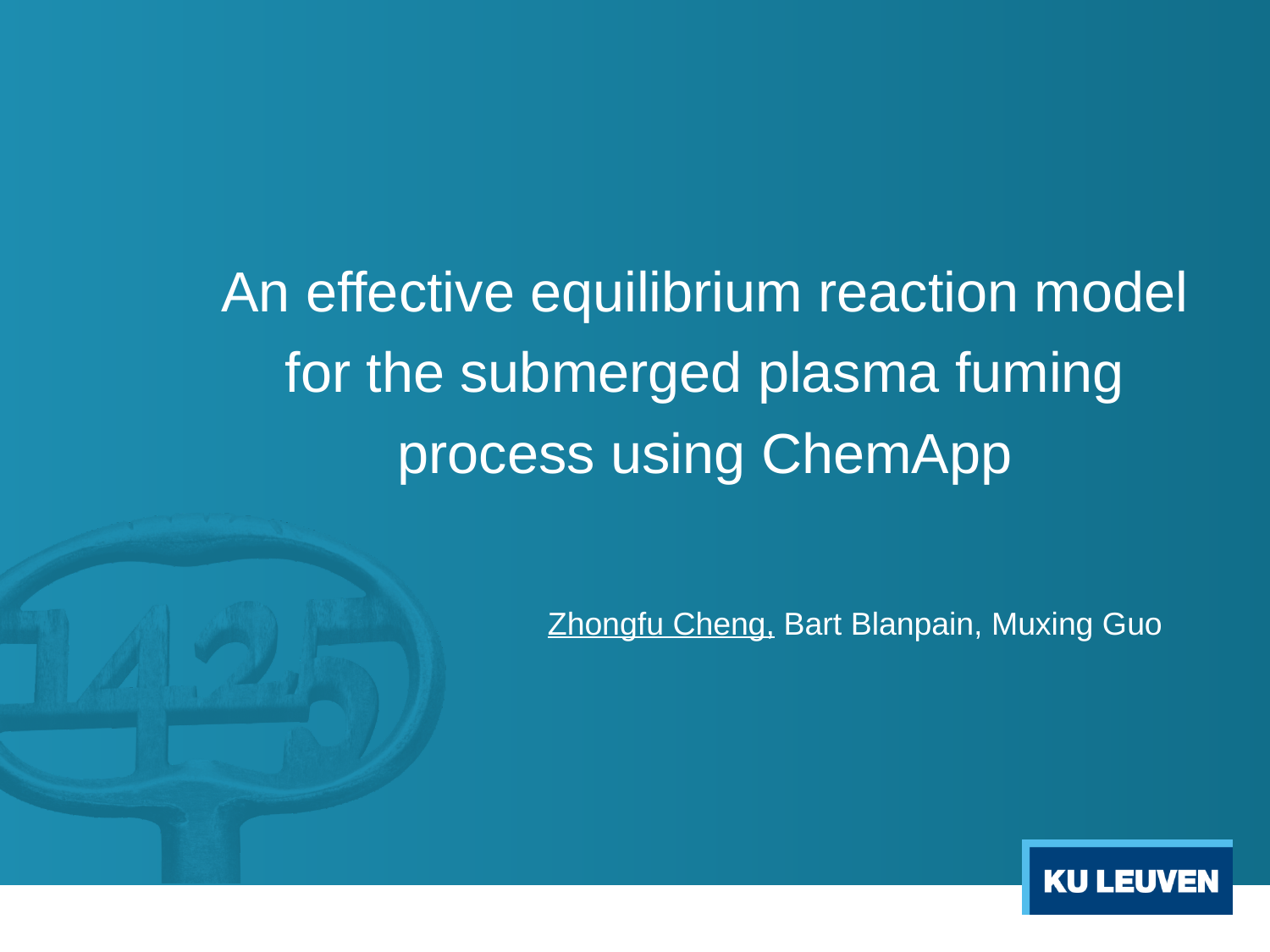

# An effective equilibrium reaction model for the submerged plasma fuming process using ChemApp
Zhongfu Cheng, Bart Blanpain, Muxing Guo